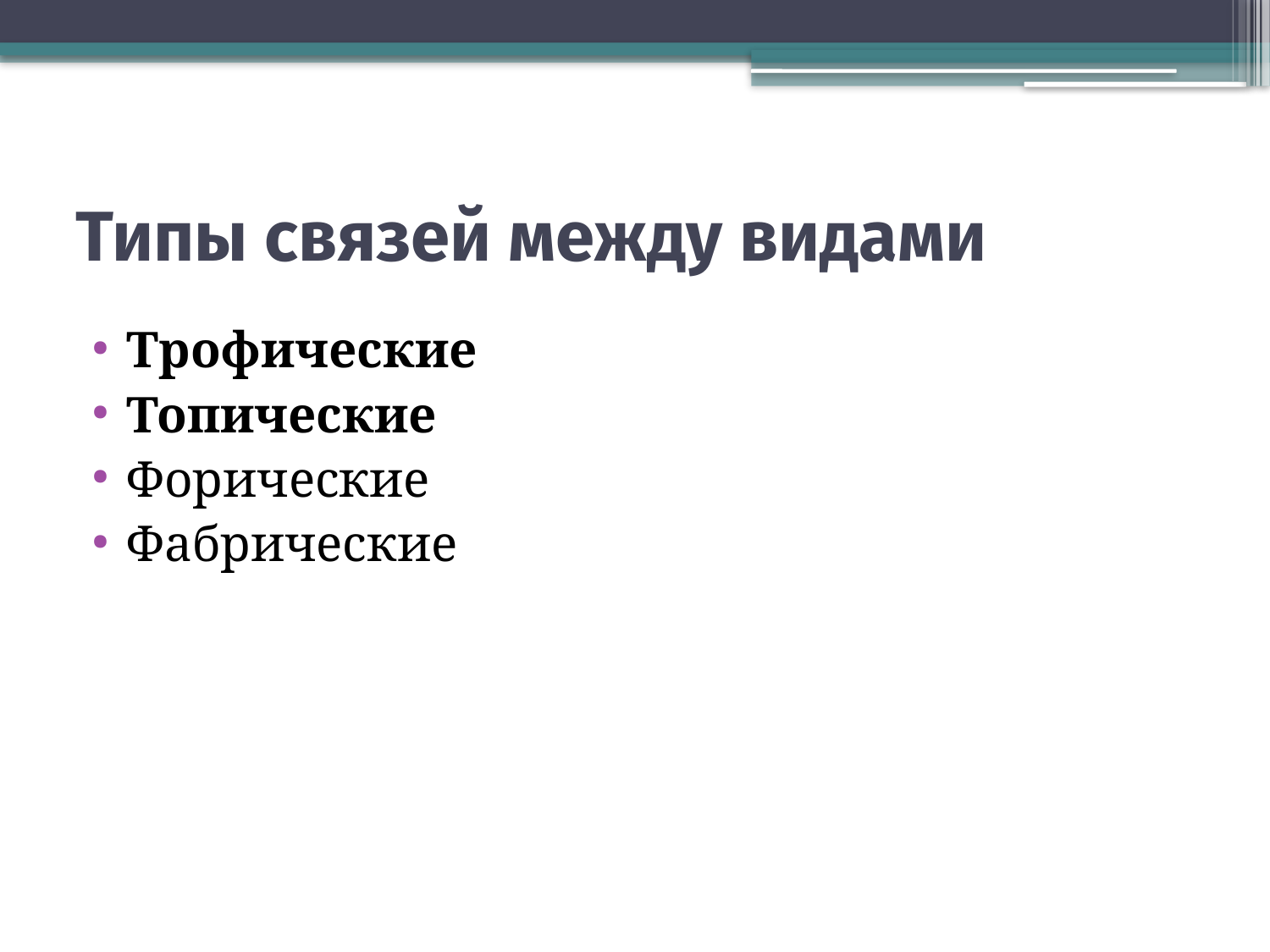

# Типы связей между видами
Трофические
Топические
Форические
Фабрические